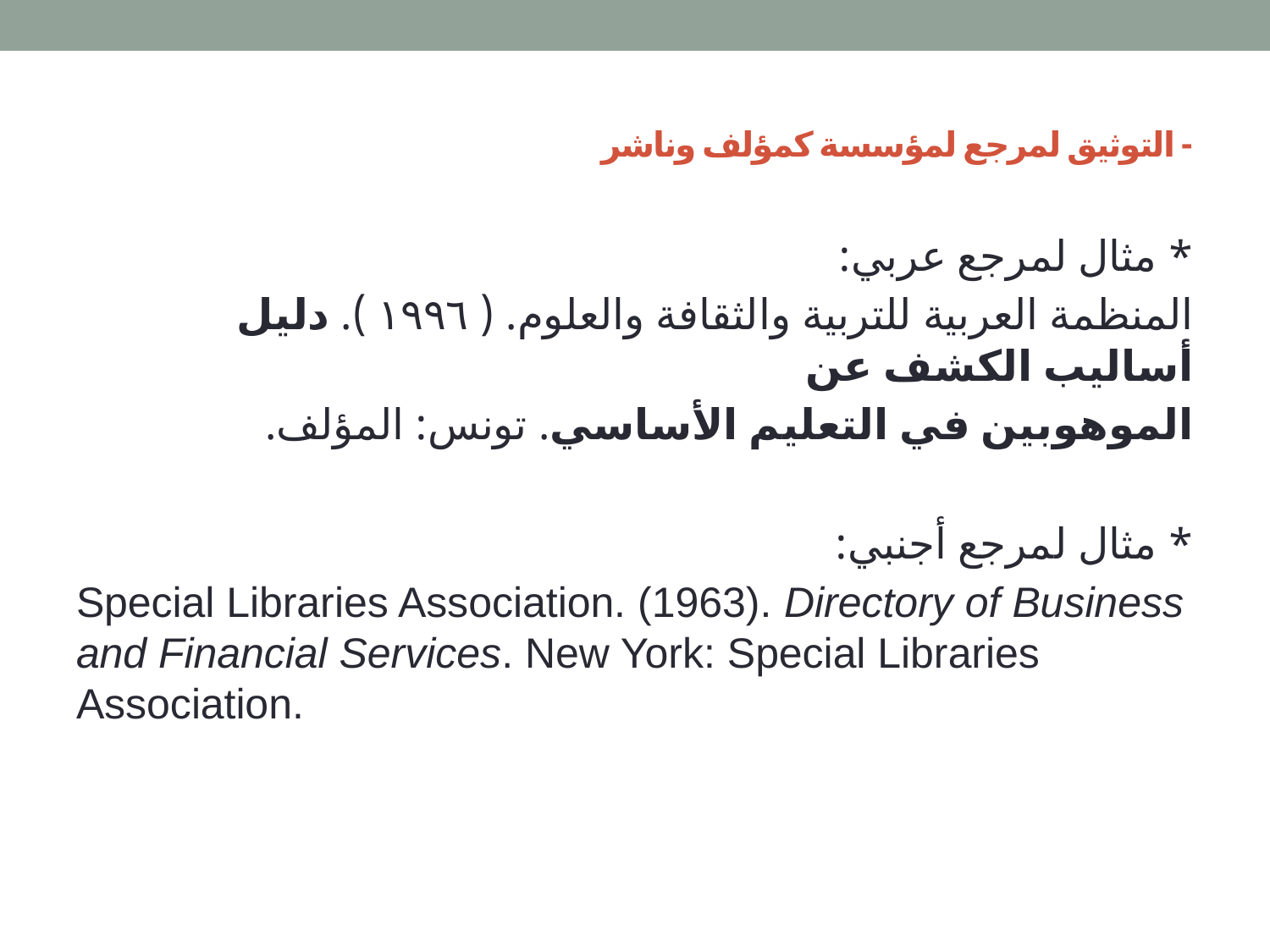

# - التوثيق لمرجع لمؤسسة كمؤلف وناشر
* مثال لمرجع عربي:
المنظمة العربية للتربية والثقافة والعلوم. ( ١٩٩٦ ). دليل أساليب الكشف عن
الموهوبين في التعليم الأساسي. تونس: المؤلف.

* مثال لمرجع أجنبي:
Special Libraries Association. (1963). Directory of Business and Financial Services. New York: Special Libraries Association.